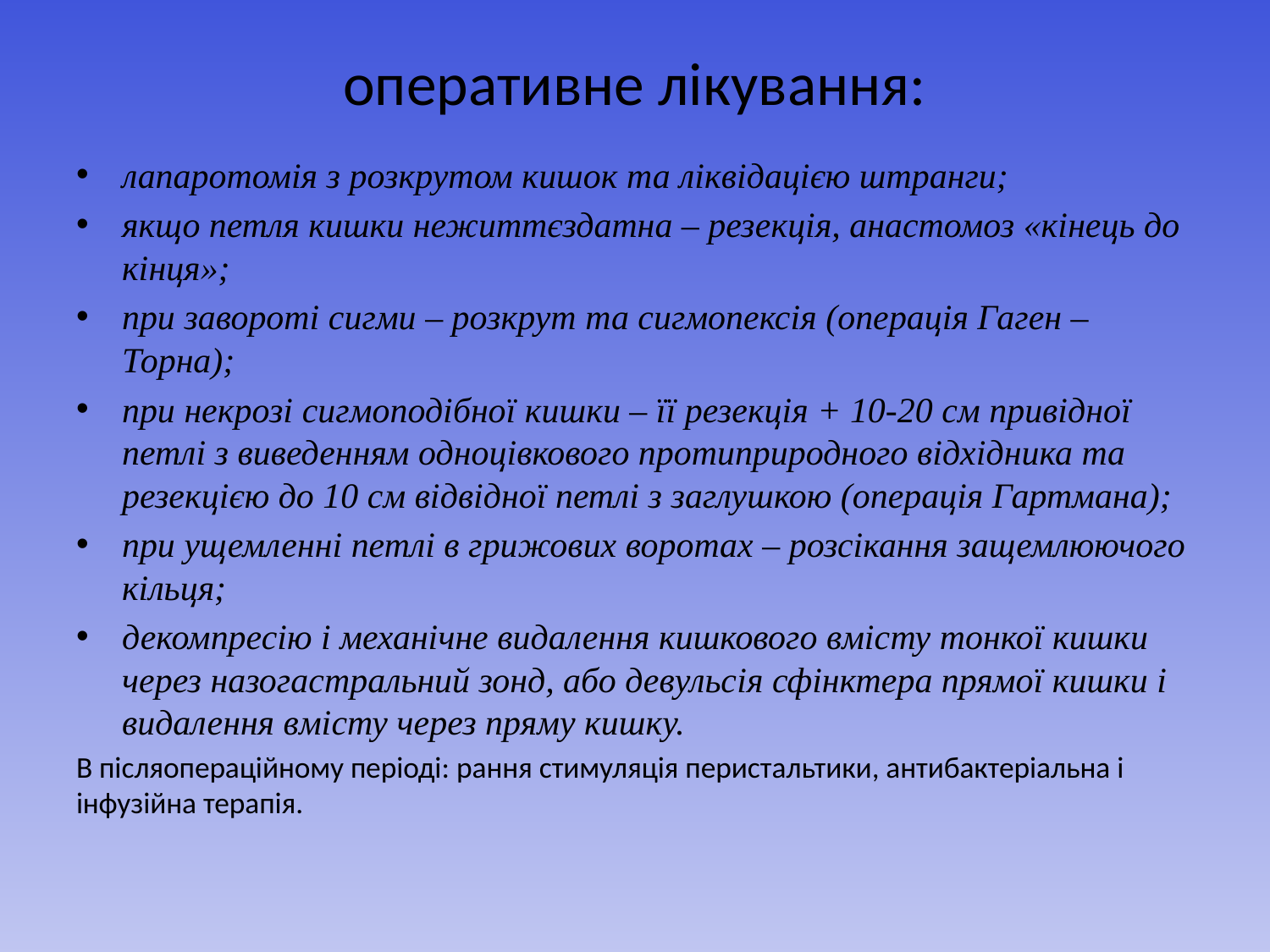

# оперативне лікування:
лапаротомія з розкрутом кишок та ліквідацією штранги;
якщо петля кишки нежиттєздатна – резекція, анастомоз «кінець до кінця»;
при завороті сигми – розкрут та сигмопексія (операція Гаген –Торна);
при некрозі сигмоподібної кишки – її резекція + 10-20 см привідної петлі з виведенням одноцівкового протиприродного відхідника та резекцією до 10 см відвідної петлі з заглушкою (операція Гартмана);
при ущемленні петлі в грижових воротах – розсікання защемлюючого кільця;
декомпресію і механічне видалення кишкового вмісту тонкої кишки через назогастральний зонд, або девульсія сфінктера прямої кишки і видалення вмісту через пряму кишку.
В післяопераційному періоді: рання стимуляція перистальтики, антибактеріальна і інфузійна терапія.